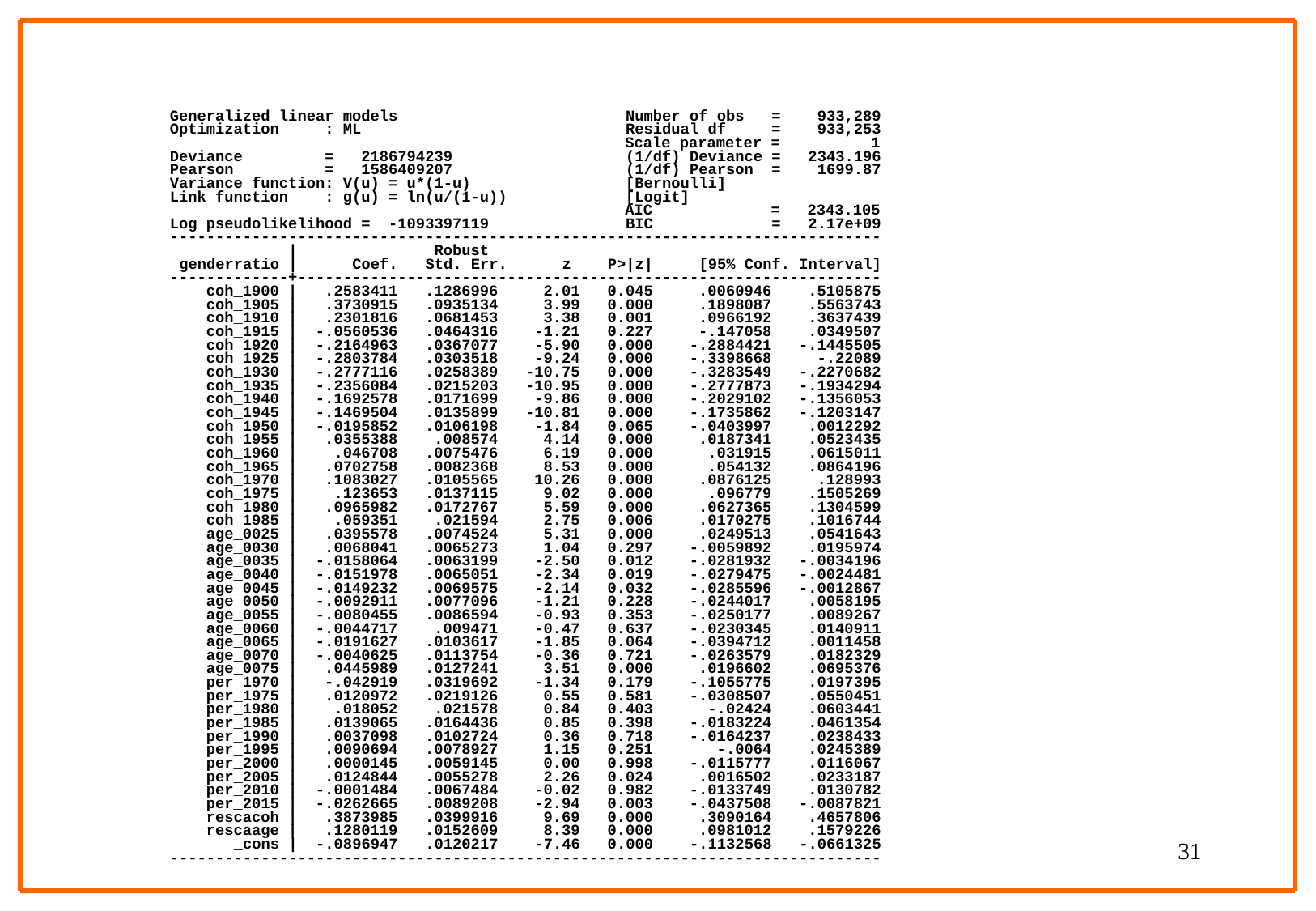

#
Generalized linear models                         Number of obs   =    933,289
Optimization     : ML                             Residual df     =    933,253
                                                  Scale parameter =          1
Deviance         =   2186794239                   (1/df) Deviance =   2343.196
Pearson          =   1586409207                   (1/df) Pearson  =    1699.87
Variance function: V(u) = u*(1-u)                 [Bernoulli]
Link function    : g(u) = ln(u/(1-u))             [Logit]
                                                  AIC             =   2343.105
Log pseudolikelihood =  -1093397119               BIC             =   2.17e+09
------------------------------------------------------------------------------
             |               Robust
 genderratio |      Coef.   Std. Err.      z    P>|z|     [95% Conf. Interval]
-------------+----------------------------------------------------------------
    coh_1900 |   .2583411   .1286996     2.01   0.045     .0060946    .5105875
    coh_1905 |   .3730915   .0935134     3.99   0.000     .1898087    .5563743
    coh_1910 |   .2301816   .0681453     3.38   0.001     .0966192    .3637439
    coh_1915 |  -.0560536   .0464316    -1.21   0.227     -.147058    .0349507
    coh_1920 |  -.2164963   .0367077    -5.90   0.000    -.2884421   -.1445505
    coh_1925 |  -.2803784   .0303518    -9.24   0.000    -.3398668     -.22089
    coh_1930 |  -.2777116   .0258389   -10.75   0.000    -.3283549   -.2270682
    coh_1935 |  -.2356084   .0215203   -10.95   0.000    -.2777873   -.1934294
    coh_1940 |  -.1692578   .0171699    -9.86   0.000    -.2029102   -.1356053
    coh_1945 |  -.1469504   .0135899   -10.81   0.000    -.1735862   -.1203147
    coh_1950 |  -.0195852   .0106198    -1.84   0.065    -.0403997    .0012292
    coh_1955 |   .0355388    .008574     4.14   0.000     .0187341    .0523435
    coh_1960 |    .046708   .0075476     6.19   0.000      .031915    .0615011
    coh_1965 |   .0702758   .0082368     8.53   0.000      .054132    .0864196
    coh_1970 |   .1083027   .0105565    10.26   0.000     .0876125     .128993
    coh_1975 |    .123653   .0137115     9.02   0.000      .096779    .1505269
    coh_1980 |   .0965982   .0172767     5.59   0.000     .0627365    .1304599
    coh_1985 |    .059351    .021594     2.75   0.006     .0170275    .1016744
    age_0025 |   .0395578   .0074524     5.31   0.000     .0249513    .0541643
    age_0030 |   .0068041   .0065273     1.04   0.297    -.0059892    .0195974
    age_0035 |  -.0158064   .0063199    -2.50   0.012    -.0281932   -.0034196
    age_0040 |  -.0151978   .0065051    -2.34   0.019    -.0279475   -.0024481
    age_0045 |  -.0149232   .0069575    -2.14   0.032    -.0285596   -.0012867
    age_0050 |  -.0092911   .0077096    -1.21   0.228    -.0244017    .0058195
    age_0055 |  -.0080455   .0086594    -0.93   0.353    -.0250177    .0089267
    age_0060 |  -.0044717    .009471    -0.47   0.637    -.0230345    .0140911
    age_0065 |  -.0191627   .0103617    -1.85   0.064    -.0394712    .0011458
    age_0070 |  -.0040625   .0113754    -0.36   0.721    -.0263579    .0182329
    age_0075 |   .0445989   .0127241     3.51   0.000     .0196602    .0695376
    per_1970 |   -.042919   .0319692    -1.34   0.179    -.1055775    .0197395
    per_1975 |   .0120972   .0219126     0.55   0.581    -.0308507    .0550451
    per_1980 |    .018052    .021578     0.84   0.403      -.02424    .0603441
    per_1985 |   .0139065   .0164436     0.85   0.398    -.0183224    .0461354
    per_1990 |   .0037098   .0102724     0.36   0.718    -.0164237    .0238433
    per_1995 |   .0090694   .0078927     1.15   0.251       -.0064    .0245389
    per_2000 |   .0000145   .0059145     0.00   0.998    -.0115777    .0116067
    per_2005 |   .0124844   .0055278     2.26   0.024     .0016502    .0233187
    per_2010 |  -.0001484   .0067484    -0.02   0.982    -.0133749    .0130782
    per_2015 |  -.0262665   .0089208    -2.94   0.003    -.0437508   -.0087821
    rescacoh |   .3873985   .0399916     9.69   0.000     .3090164    .4657806
    rescaage |   .1280119   .0152609     8.39   0.000     .0981012    .1579226
       _cons |  -.0896947   .0120217    -7.46   0.000    -.1132568   -.0661325
------------------------------------------------------------------------------

31